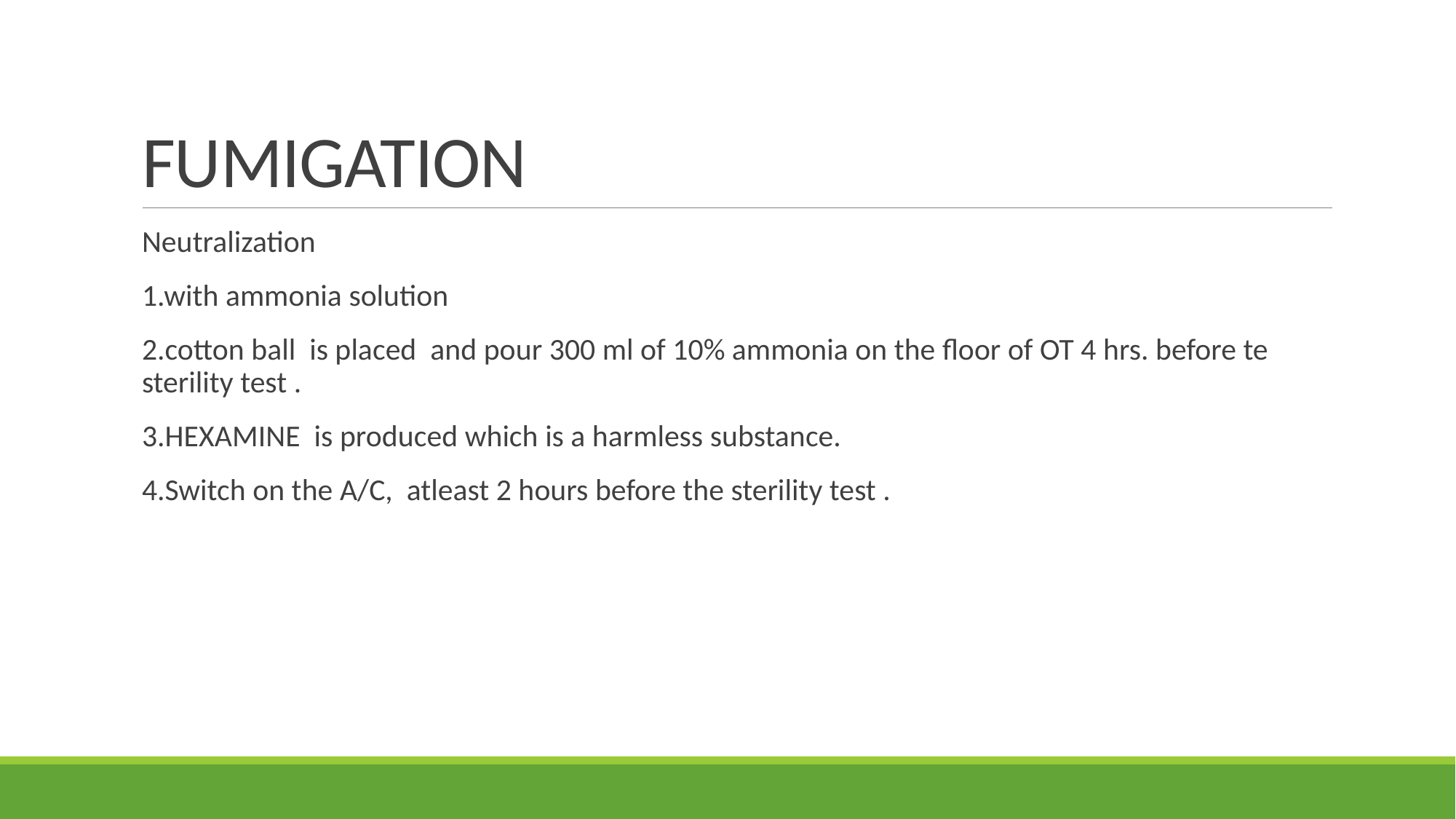

# FUMIGATION
Neutralization
1.with ammonia solution
2.cotton ball  is placed  and pour 300 ml of 10% ammonia on the floor of OT 4 hrs. before te sterility test .
3.HEXAMINE  is produced which is a harmless substance.
4.Switch on the A/C,  atleast 2 hours before the sterility test .